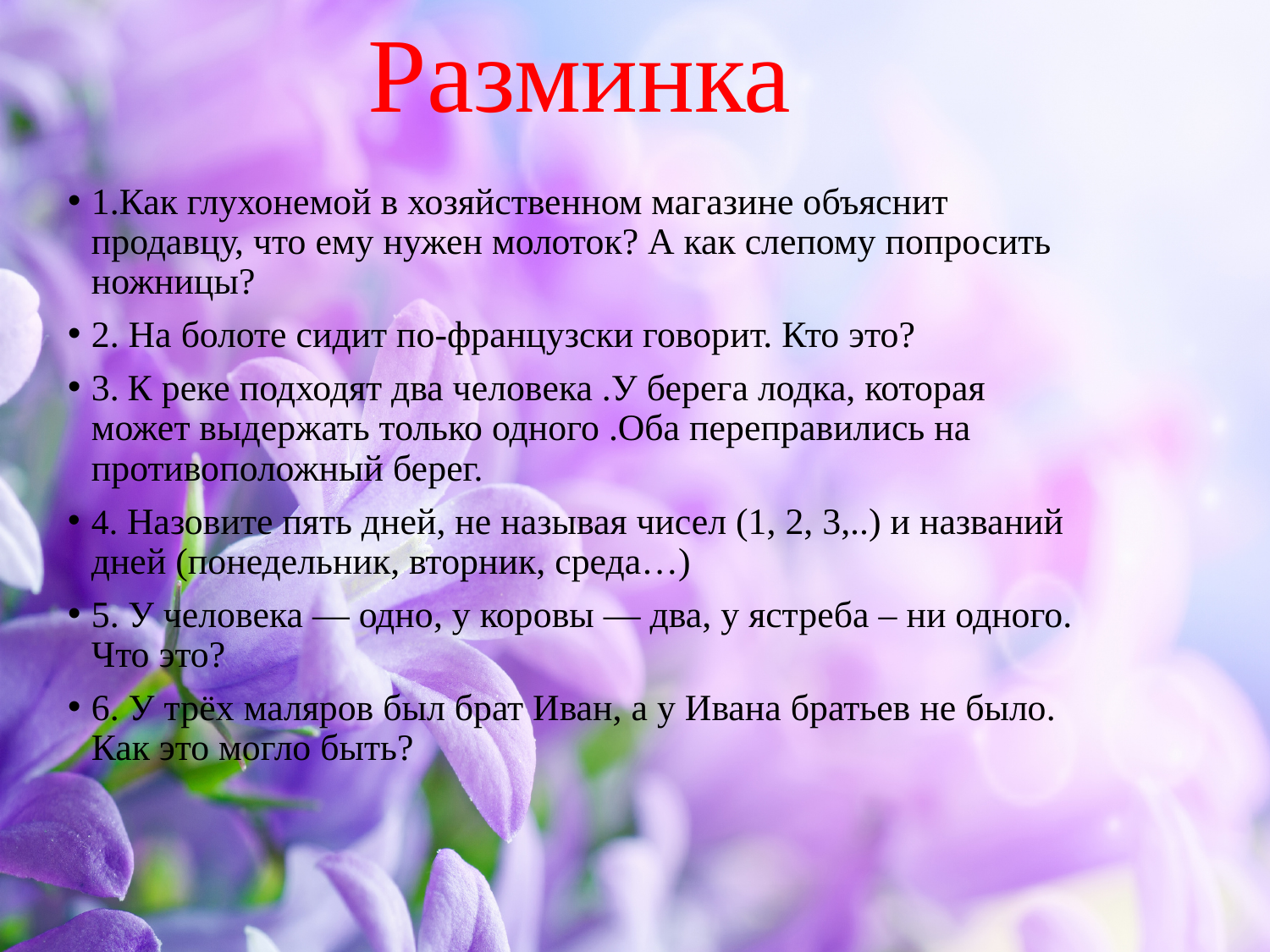

# Разминка
1.Как глухонемой в хозяйственном магазине объяснит продавцу, что ему нужен молоток? А как слепому попросить ножницы?
2. На болоте сидит по-французски говорит. Кто это?
3. К реке подходят два человека .У берега лодка, которая может выдержать только одного .Оба переправились на противоположный берег.
4. Назовите пять дней, не называя чисел (1, 2, 3,..) и названий дней (понедельник, вторник, среда…)
5. У человека — одно, у коровы — два, у ястреба – ни одного. Что это?
6. У трёх маляров был брат Иван, а у Ивана братьев не было. Как это могло быть?